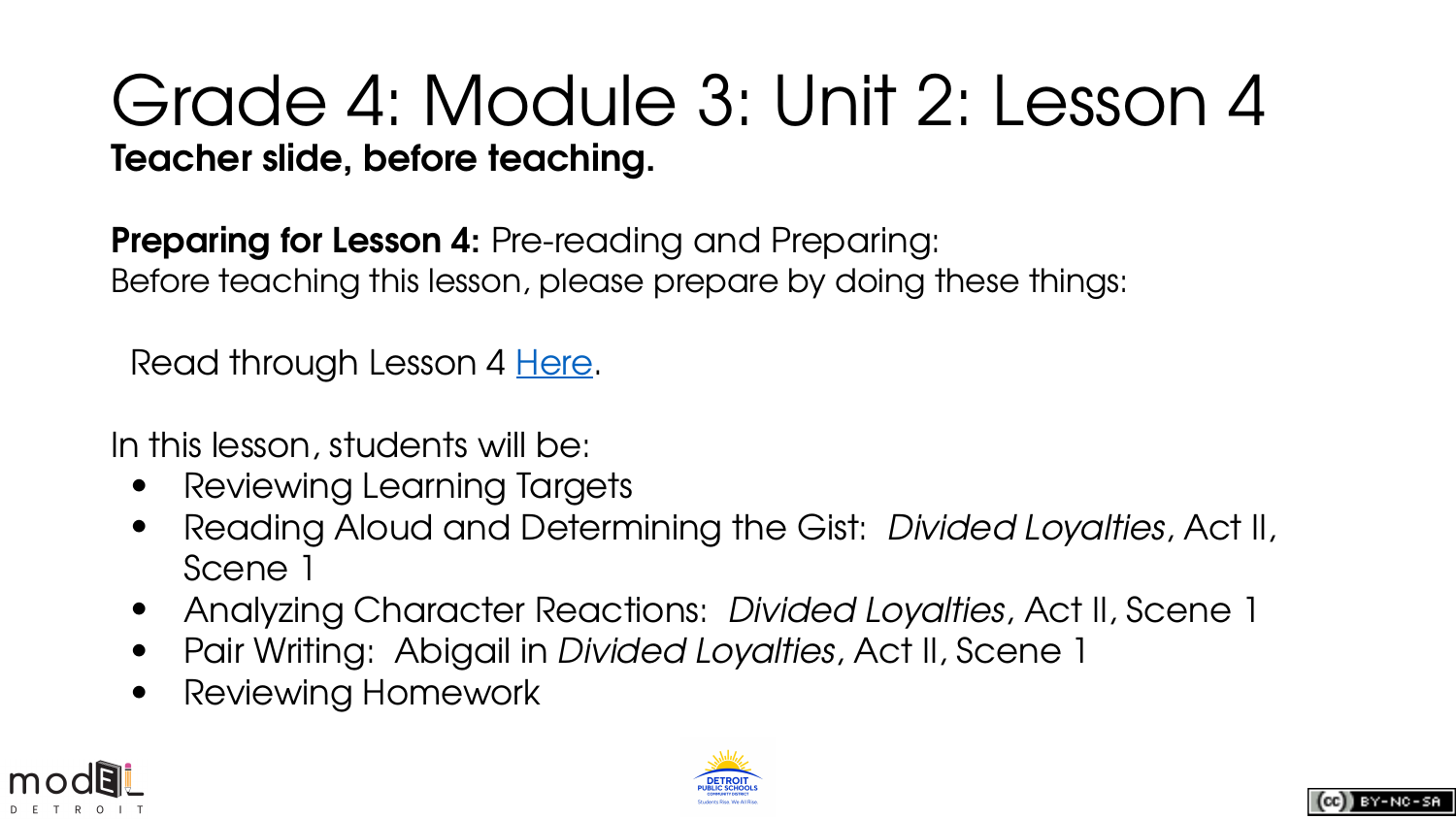

# Grade 4: Module 3: Unit 2: Lesson 4
Teacher slide, before teaching.
Preparing for Lesson 4: Pre-reading and Preparing:
Before teaching this lesson, please prepare by doing these things:
Read through Lesson 4 Here.

In this lesson, students will be:
Reviewing Learning Targets
Reading Aloud and Determining the Gist:  Divided Loyalties, Act II, Scene 1
Analyzing Character Reactions:  Divided Loyalties, Act II, Scene 1
Pair Writing:  Abigail in Divided Loyalties, Act II, Scene 1
Reviewing Homework